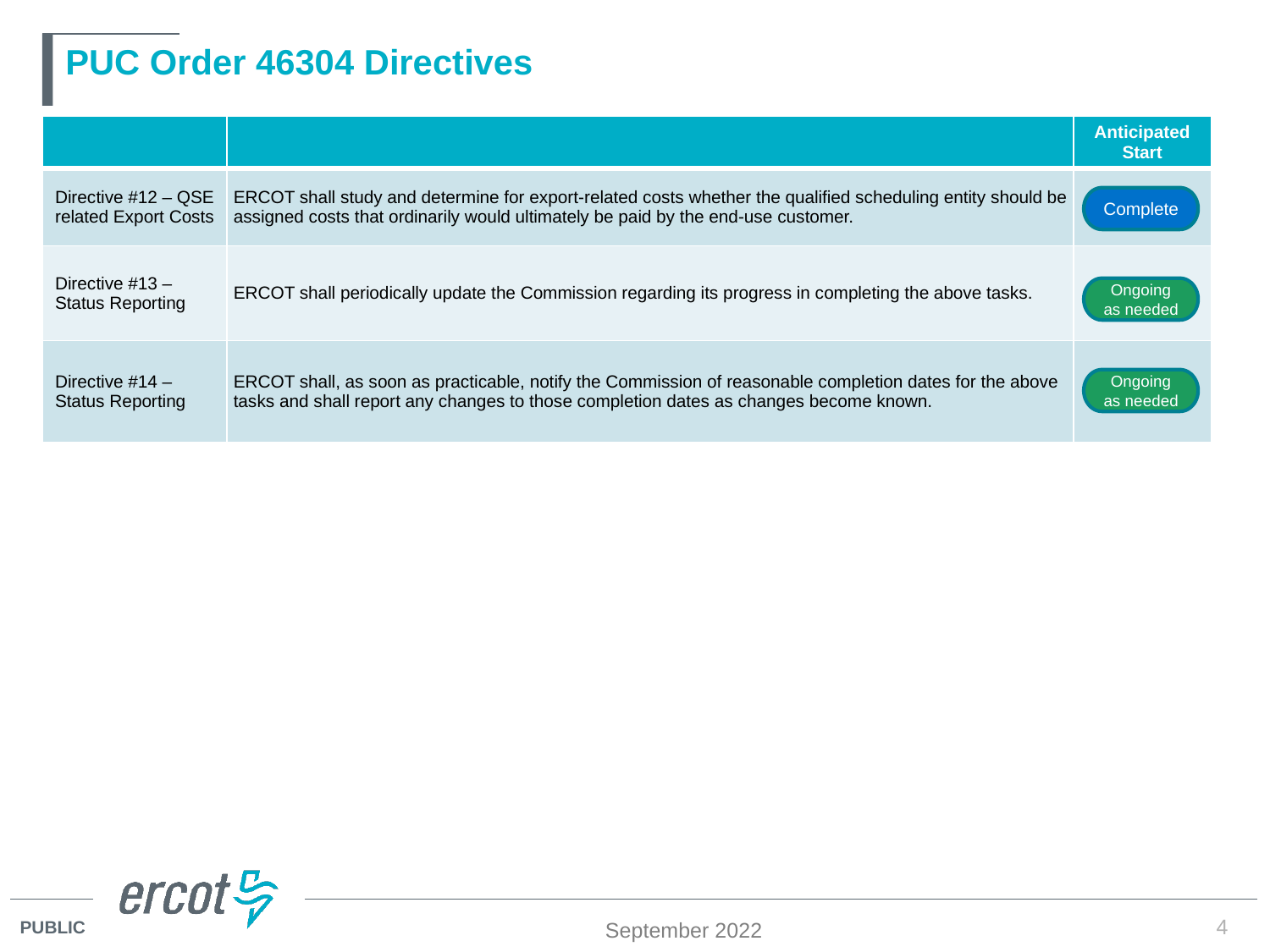

# PUC Order 46304 Directives
|  |  | Anticipated Start |
| --- | --- | --- |
| Directive #12 – QSE related Export Costs | ERCOT shall study and determine for export-related costs whether the qualified scheduling entity should be assigned costs that ordinarily would ultimately be paid by the end-use customer. |  |
| Directive #13 – Status Reporting | ERCOT shall periodically update the Commission regarding its progress in completing the above tasks. |  |
| Directive #14 – Status Reporting | ERCOT shall, as soon as practicable, notify the Commission of reasonable completion dates for the above tasks and shall report any changes to those completion dates as changes become known. |  |
Complete
Ongoing as needed
Ongoing as needed
September 2022
4